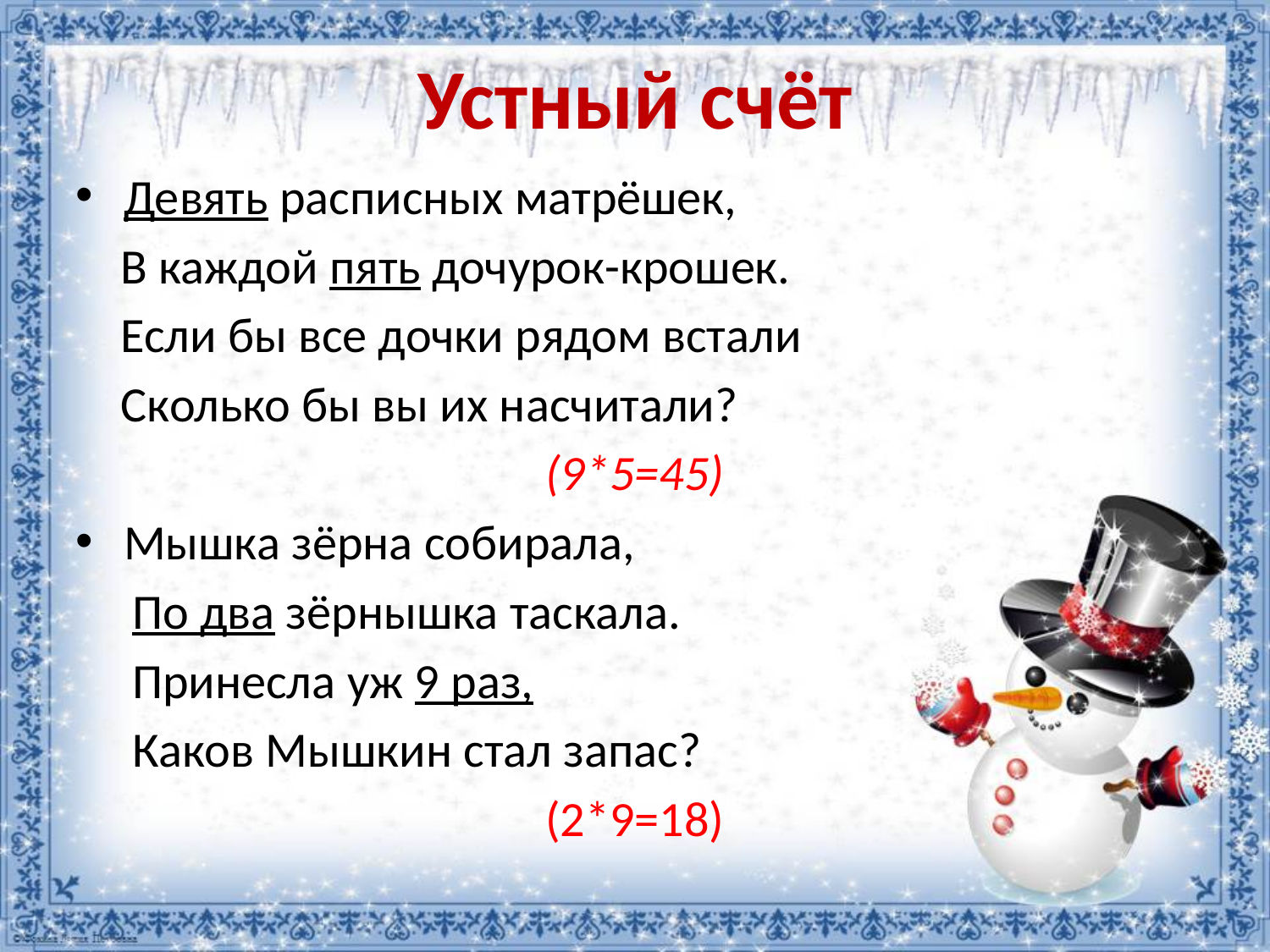

# Устный счёт
Девять расписных матрёшек,
    В каждой пять дочурок-крошек.
    Если бы все дочки рядом встали
    Сколько бы вы их насчитали?
(9*5=45)
Мышка зёрна собирала,
     По два зёрнышка таскала.
     Принесла уж 9 раз,
     Каков Мышкин стал запас?
(2*9=18)